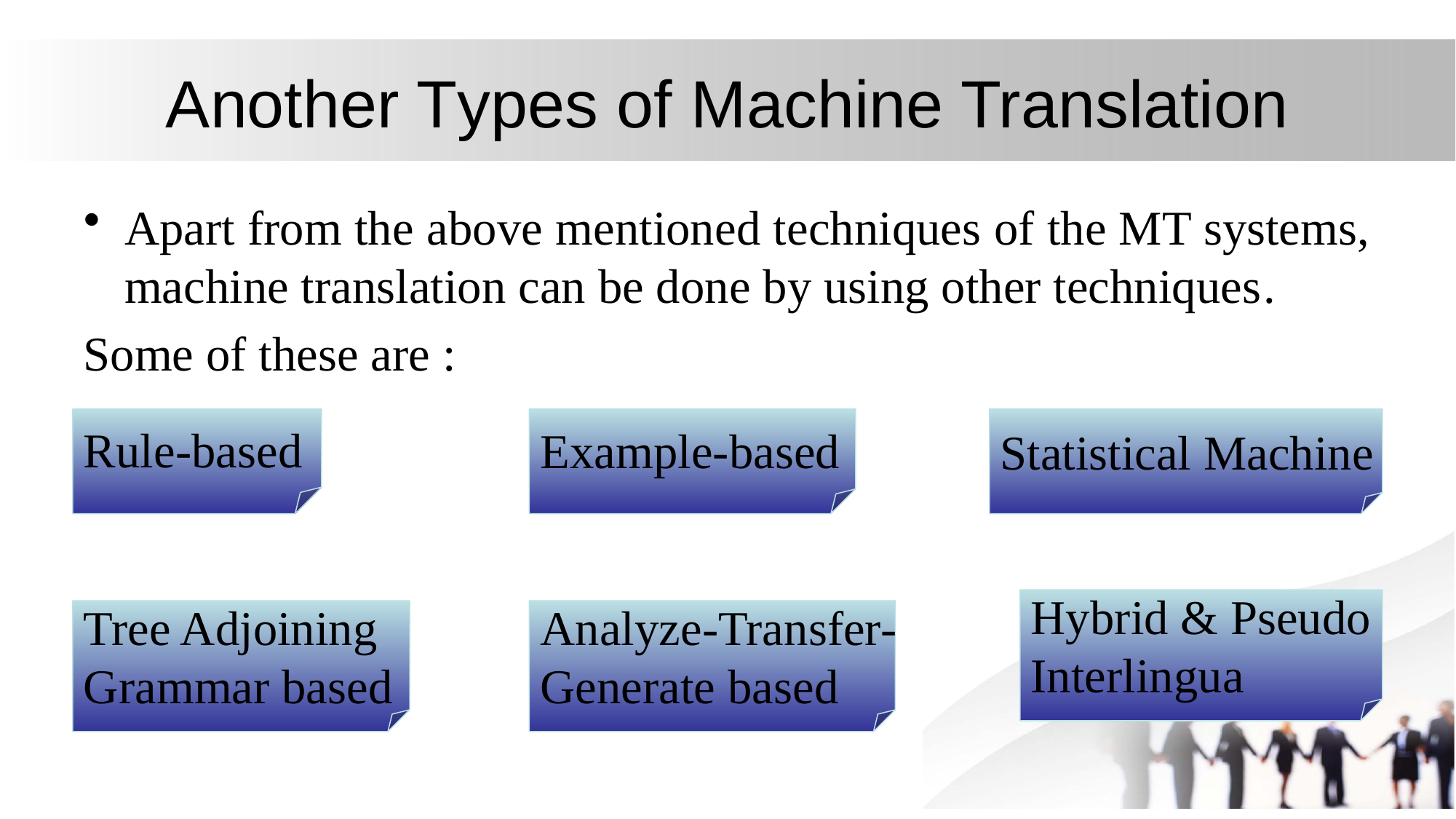

# Another Types of Machine Translation
Apart from the above mentioned techniques of the MT systems, machine translation can be done by using other techniques.
Some of these are :

Rule-based
Example-based
Statistical Machine
Hybrid & Pseudo
Interlingua
Tree Adjoining
Grammar based
Analyze-Transfer-
Generate based